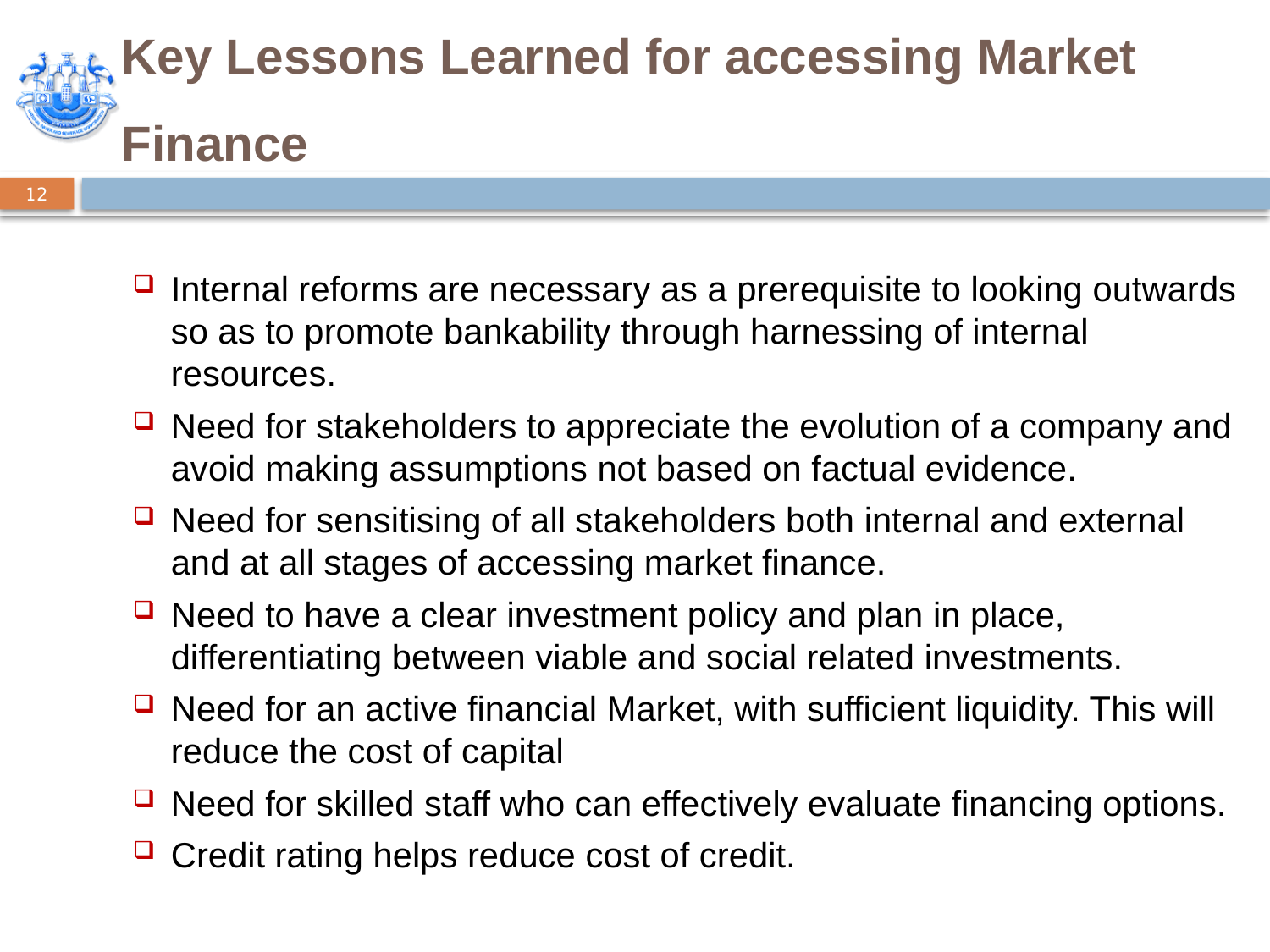

# Key Lessons Learned for accessing Market Finance
12

Internal reforms are necessary as a prerequisite to looking outwards so as to promote bankability through harnessing of internal resources.
Need for stakeholders to appreciate the evolution of a company and avoid making assumptions not based on factual evidence.
Need for sensitising of all stakeholders both internal and external and at all stages of accessing market finance.
Need to have a clear investment policy and plan in place, differentiating between viable and social related investments.
Need for an active financial Market, with sufficient liquidity. This will reduce the cost of capital
Need for skilled staff who can effectively evaluate financing options.
Credit rating helps reduce cost of credit.